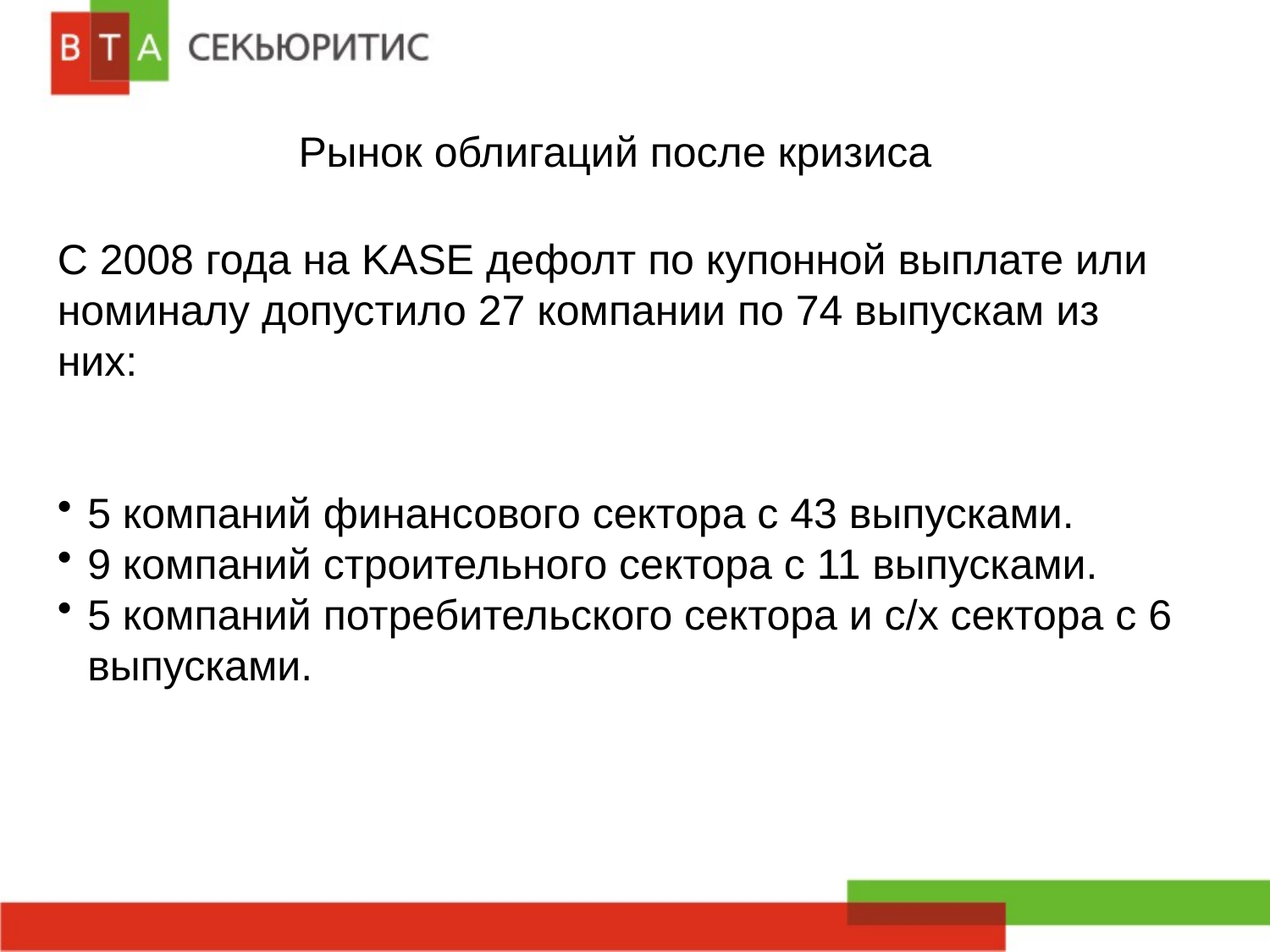

Рынок облигаций после кризиса

С 2008 года на KASE дефолт по купонной выплате или номиналу допустило 27 компании по 74 выпускам из них:

5 компаний финансового сектора с 43 выпусками.
9 компаний строительного сектора с 11 выпусками.
5 компаний потребительского сектора и с/х сектора с 6 выпусками.